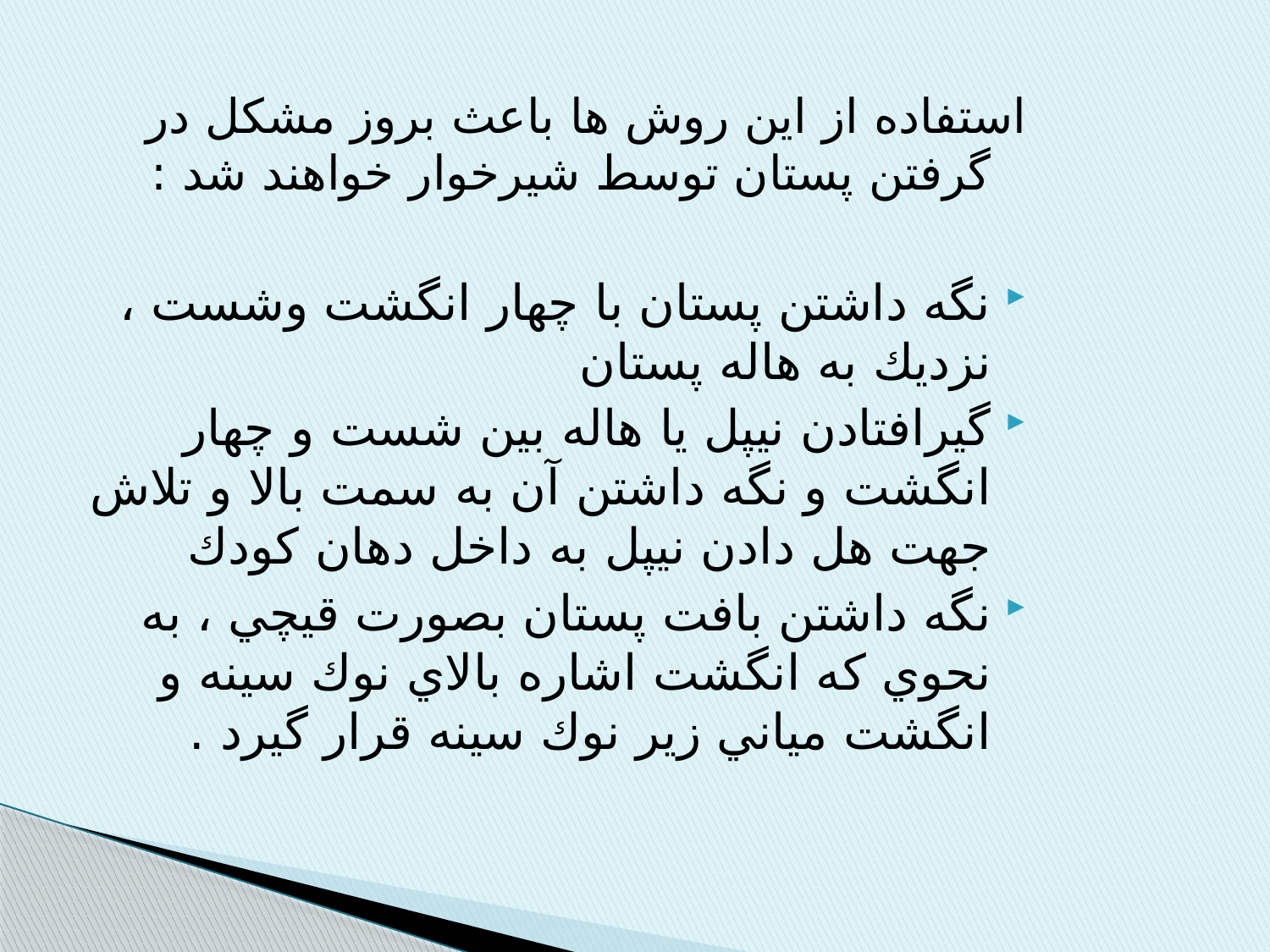

استفاده از اين روش ها باعث بروز مشكل در گرفتن پستان توسط شيرخوار خواهند شد :

نگه داشتن پستان با چهار انگشت وشست ، نزديك به هاله پستان
گيرافتادن نيپل يا هاله بين شست و چهار انگشت و نگه داشتن آن به سمت بالا و تلاش جهت هل دادن نيپل به داخل دهان كودك
نگه داشتن بافت پستان بصورت قيچي ، به نحوي كه انگشت اشاره بالاي نوك سينه و انگشت مياني زير نوك سينه قرار گيرد .